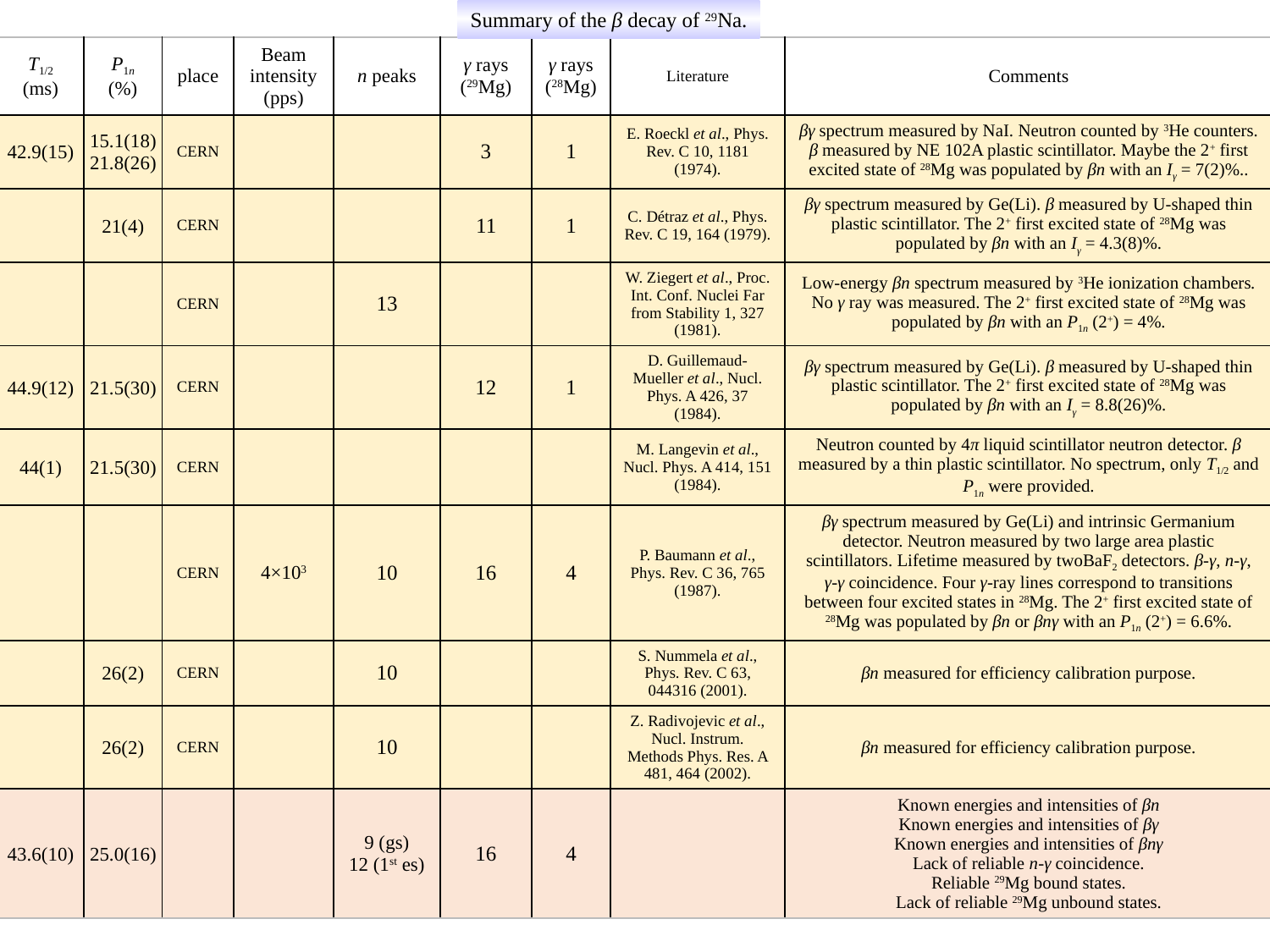

Summary of the β decay of 29Na.
| T1/2 (ms) | P1n (%) | place | Beam intensity (pps) | n peaks | γ rays (29Mg) | γ rays (28Mg) | Literature | Comments |
| --- | --- | --- | --- | --- | --- | --- | --- | --- |
| 42.9(15) | 15.1(18) 21.8(26) | CERN |  |  | 3 | 1 | E. Roeckl et al., Phys. Rev. C 10, 1181 (1974). | βγ spectrum measured by NaI. Neutron counted by 3He counters. β measured by NE 102A plastic scintillator. Maybe the 2+ first excited state of 28Mg was populated by βn with an Iγ = 7(2)%.. |
|  | 21(4) | CERN |  |  | 11 | 1 | C. Détraz et al., Phys. Rev. C 19, 164 (1979). | βγ spectrum measured by Ge(Li). β measured by U-shaped thin plastic scintillator. The 2+ first excited state of 28Mg was populated by βn with an Iγ = 4.3(8)%. |
|  |  | CERN |  | 13 |  |  | W. Ziegert et al., Proc. Int. Conf. Nuclei Far from Stability 1, 327 (1981). | Low-energy βn spectrum measured by 3He ionization chambers. No γ ray was measured. The 2+ first excited state of 28Mg was populated by βn with an P1n (2+) = 4%. |
| 44.9(12) | 21.5(30) | CERN |  |  | 12 | 1 | D. Guillemaud-Mueller et al., Nucl. Phys. A 426, 37 (1984). | βγ spectrum measured by Ge(Li). β measured by U-shaped thin plastic scintillator. The 2+ first excited state of 28Mg was populated by βn with an Iγ = 8.8(26)%. |
| 44(1) | 21.5(30) | CERN |  |  |  |  | M. Langevin et al., Nucl. Phys. A 414, 151 (1984). | Neutron counted by 4π liquid scintillator neutron detector. β measured by a thin plastic scintillator. No spectrum, only T1/2 and P1n were provided. |
|  |  | CERN | 4×103 | 10 | 16 | 4 | P. Baumann et al., Phys. Rev. C 36, 765 (1987). | βγ spectrum measured by Ge(Li) and intrinsic Germanium detector. Neutron measured by two large area plastic scintillators. Lifetime measured by twoBaF2 detectors. β-γ, n-γ, γ-γ coincidence. Four γ-ray lines correspond to transitions between four excited states in 28Mg. The 2+ first excited state of 28Mg was populated by βn or βnγ with an P1n (2+) = 6.6%. |
|  | 26(2) | CERN |  | 10 |  |  | S. Nummela et al., Phys. Rev. C 63, 044316 (2001). | βn measured for efficiency calibration purpose. |
|  | 26(2) | CERN |  | 10 |  |  | Z. Radivojevic et al., Nucl. Instrum. Methods Phys. Res. A 481, 464 (2002). | βn measured for efficiency calibration purpose. |
| 43.6(10) | 25.0(16) |  |  | 9 (gs) 12 (1st es) | 16 | 4 |  | Known energies and intensities of βn Known energies and intensities of βγ Known energies and intensities of βnγ Lack of reliable n-γ coincidence. Reliable 29Mg bound states. Lack of reliable 29Mg unbound states. |